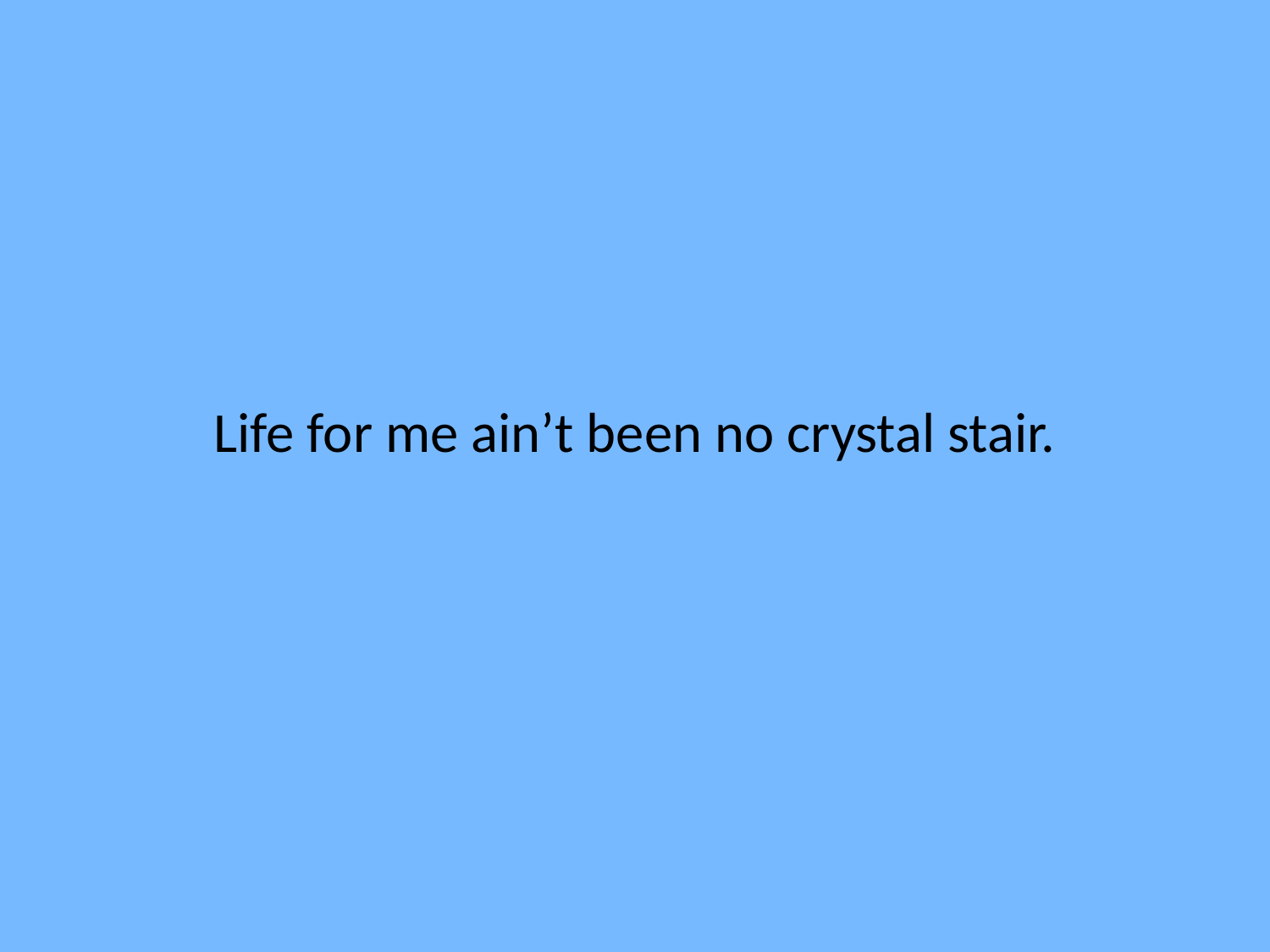

Life for me ain’t been no crystal stair.